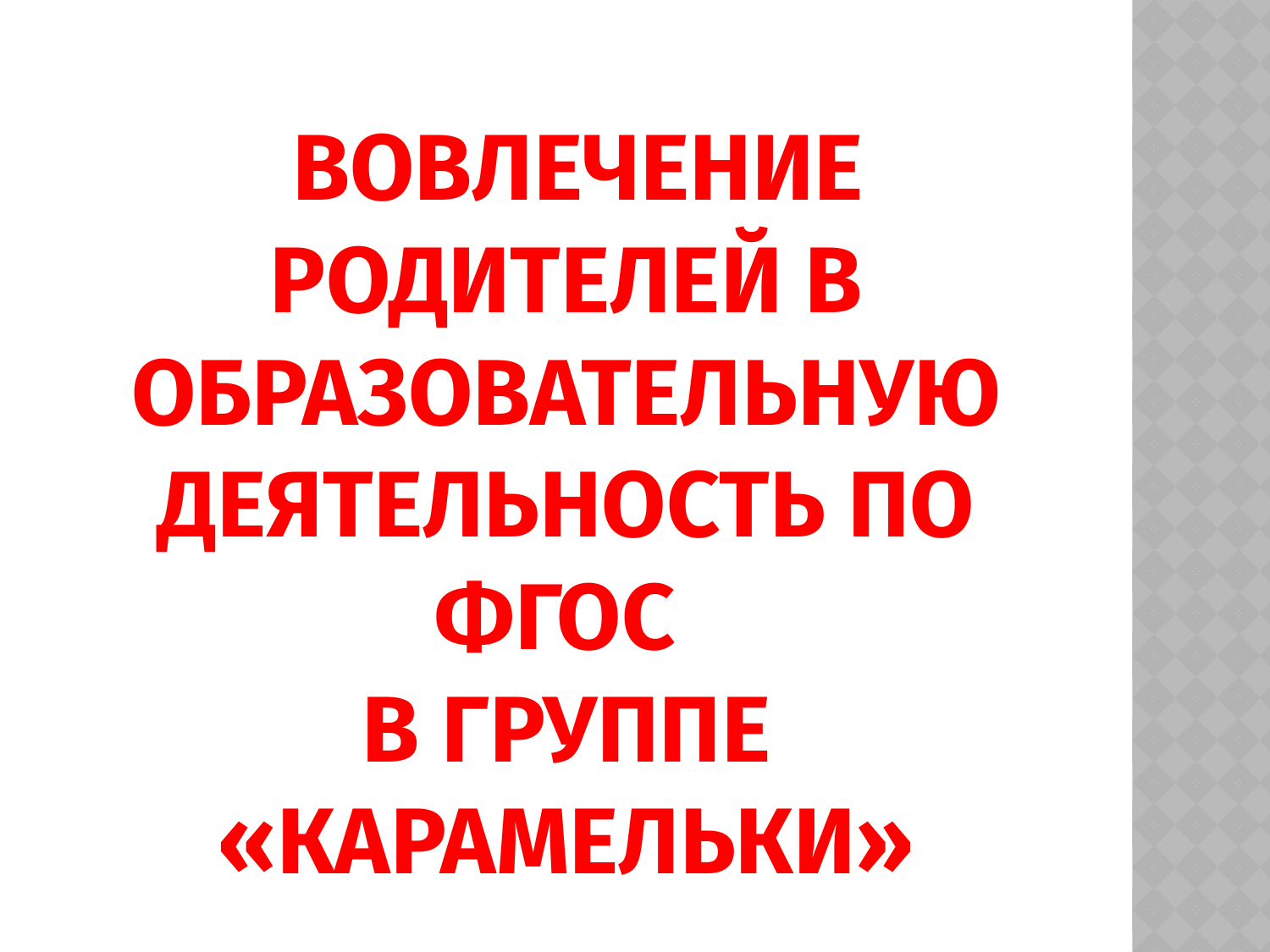

# вовлечение родителей в образовательную деятельность по ФГОС в группе «Карамельки»